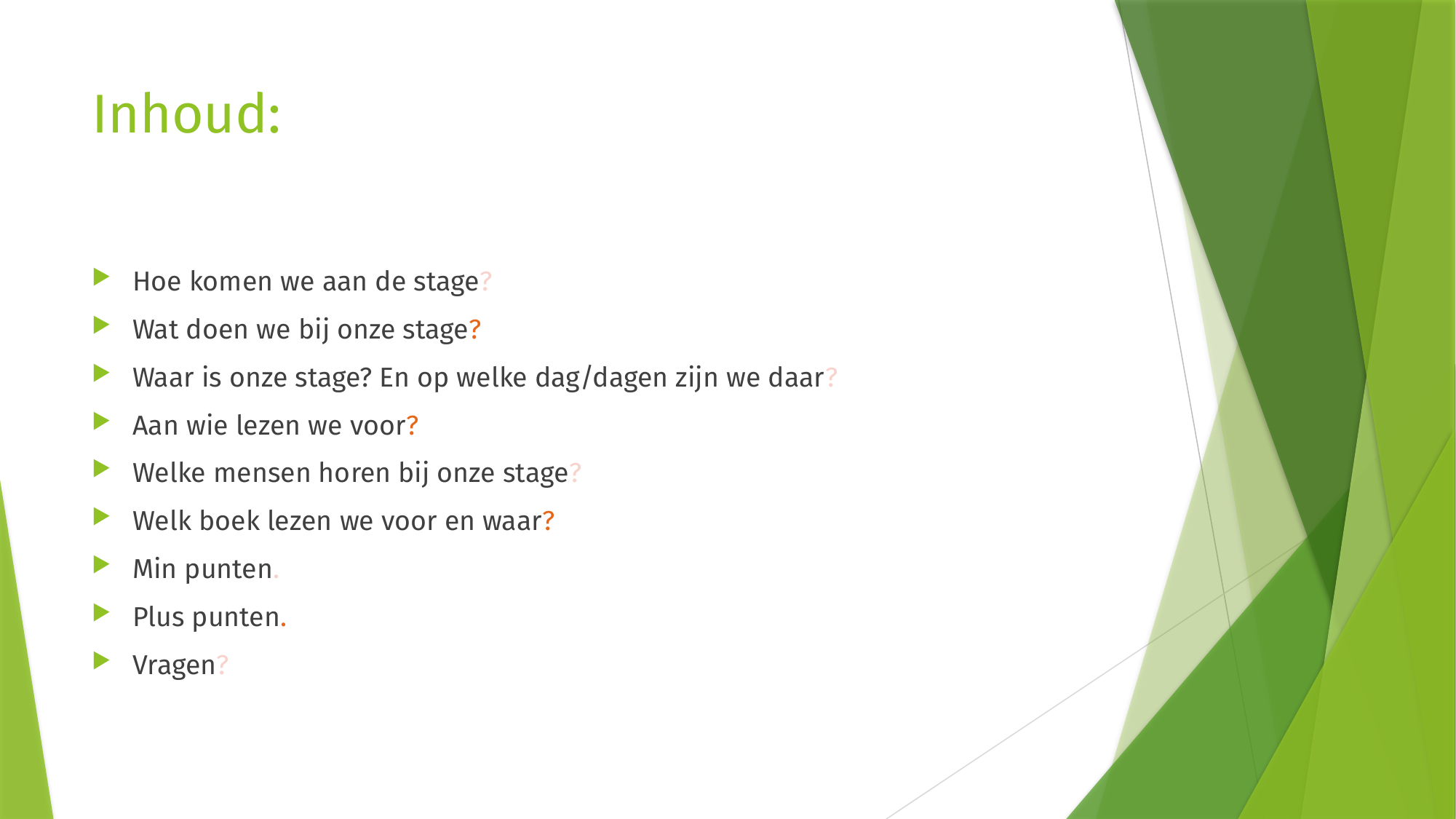

# Inhoud:
Hoe komen we aan de stage?
Wat doen we bij onze stage?
Waar is onze stage? En op welke dag/dagen zijn we daar?
Aan wie lezen we voor?
Welke mensen horen bij onze stage?
Welk boek lezen we voor en waar?
Min punten.
Plus punten.
Vragen?